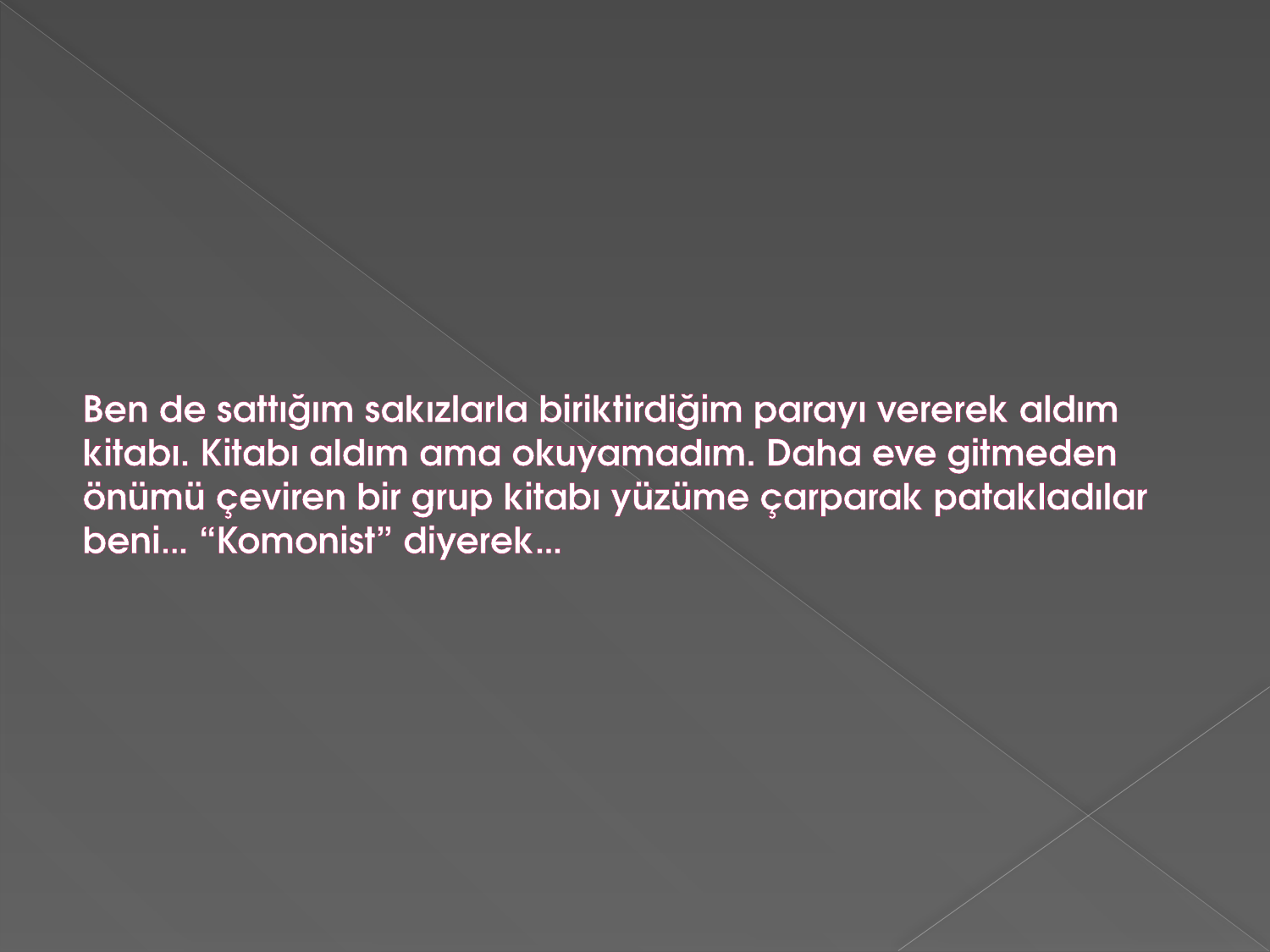

# Ben de sattığım sakızlarla biriktirdiğim parayı vererek aldım kitabı. Kitabı aldım ama okuyamadım. Daha eve gitmeden önümü çeviren bir grup kitabı yüzüme çarparak patakladılar beni… “Komonist” diyerek…